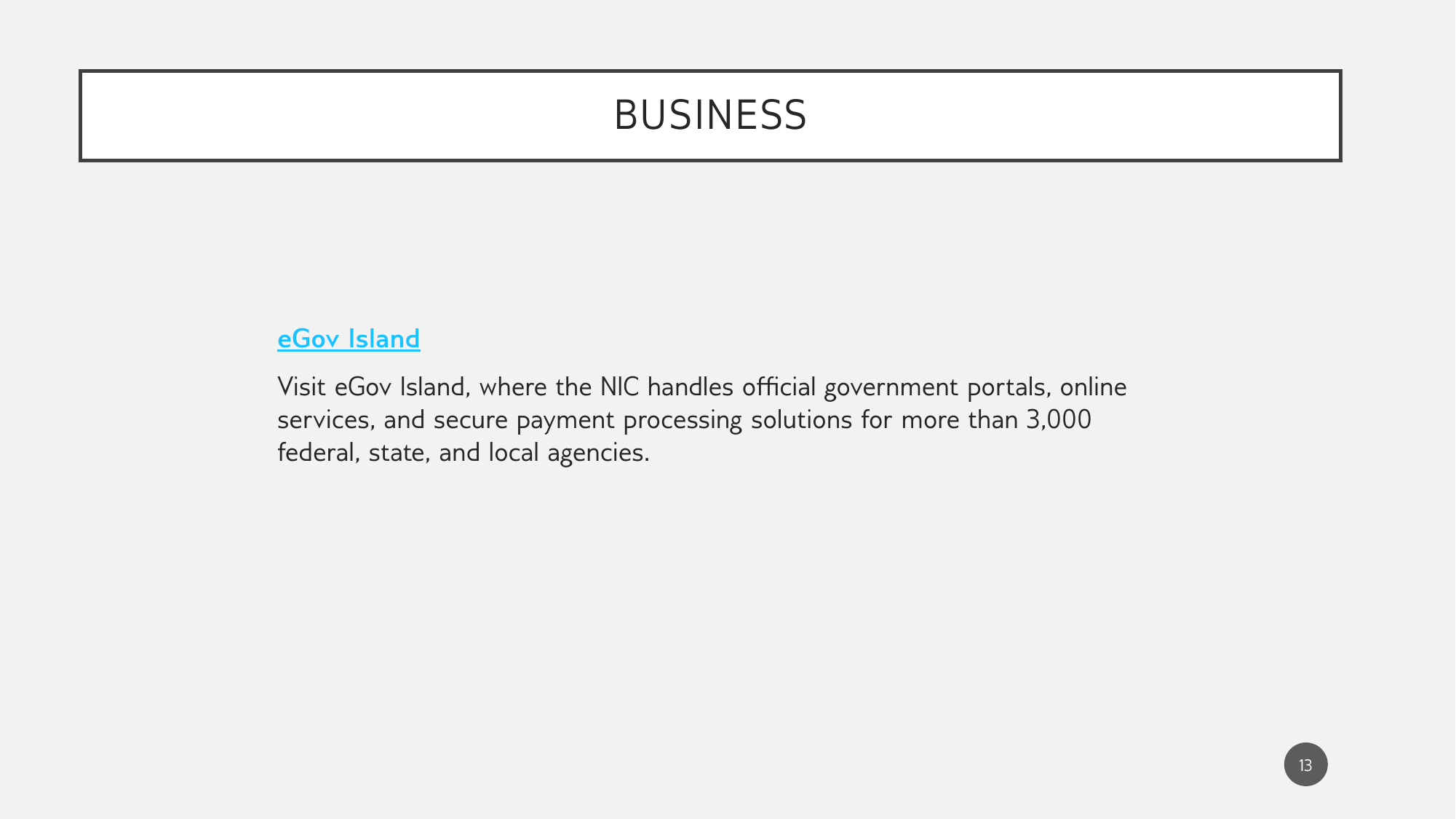

# Business
eGov Island
Visit eGov Island, where the NIC handles official government portals, online services, and secure payment processing solutions for more than 3,000 federal, state, and local agencies.
13